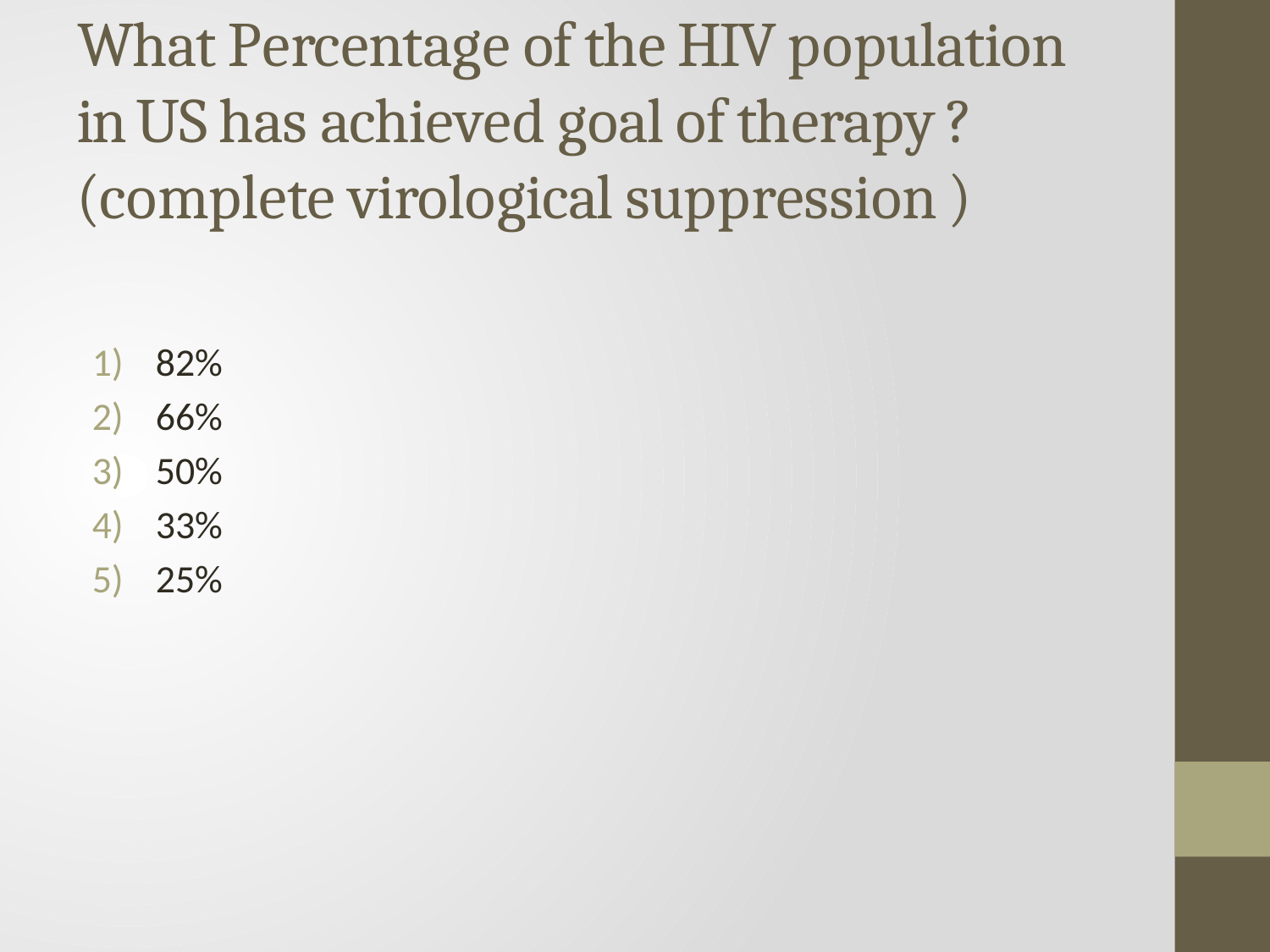

# What Percentage of the HIV population in US has achieved goal of therapy ? (complete virological suppression )

82%
66%
50%
33%
25%